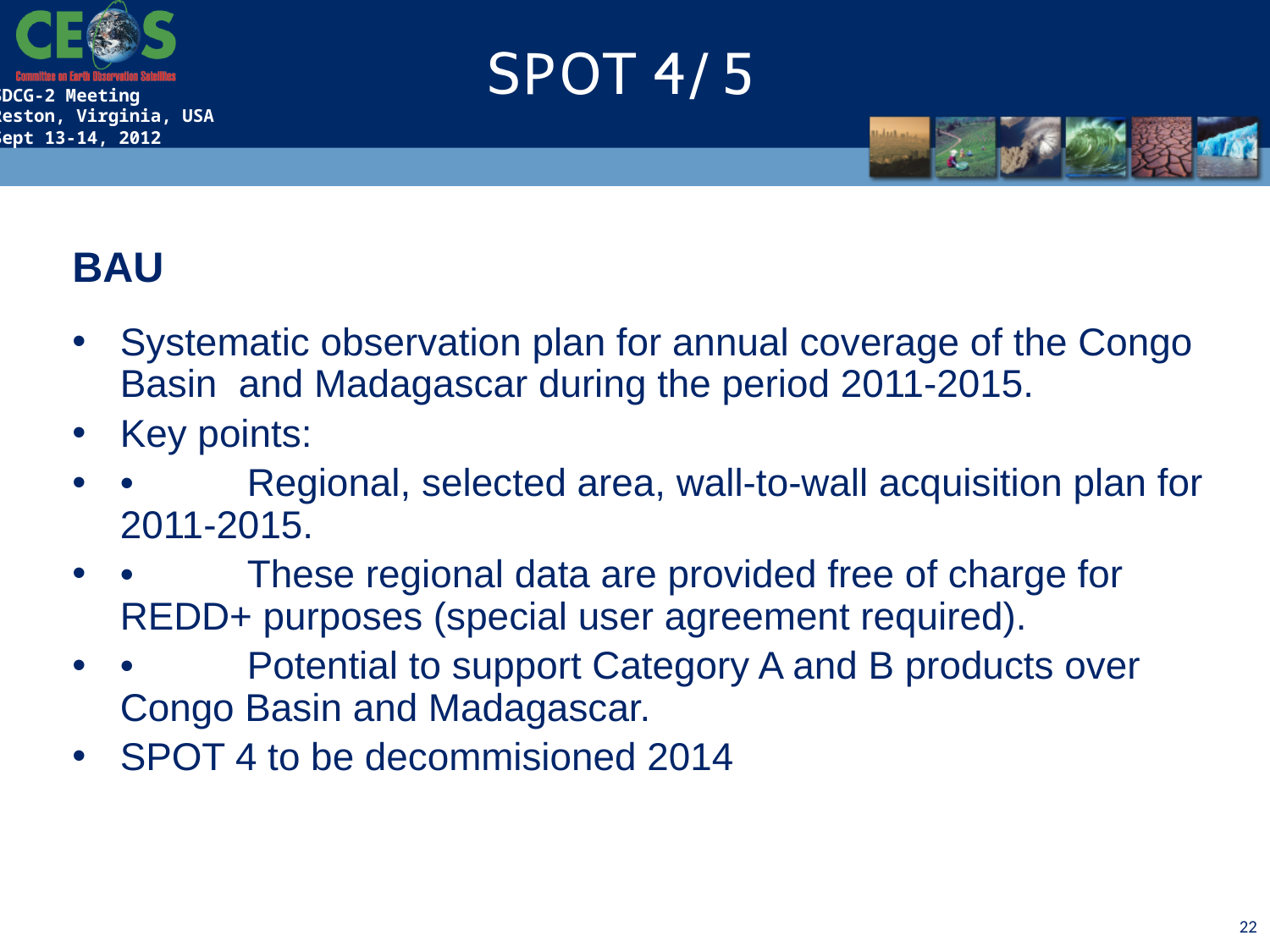

SPOT 4/5
BAU

Systematic observation plan for annual coverage of the Congo Basin  and Madagascar during the period 2011-2015.
Key points:
•	Regional, selected area, wall-to-wall acquisition plan for 2011-2015.
•	These regional data are provided free of charge for REDD+ purposes (special user agreement required).
•	Potential to support Category A and B products over Congo Basin and Madagascar.
SPOT 4 to be decommisioned 2014

22